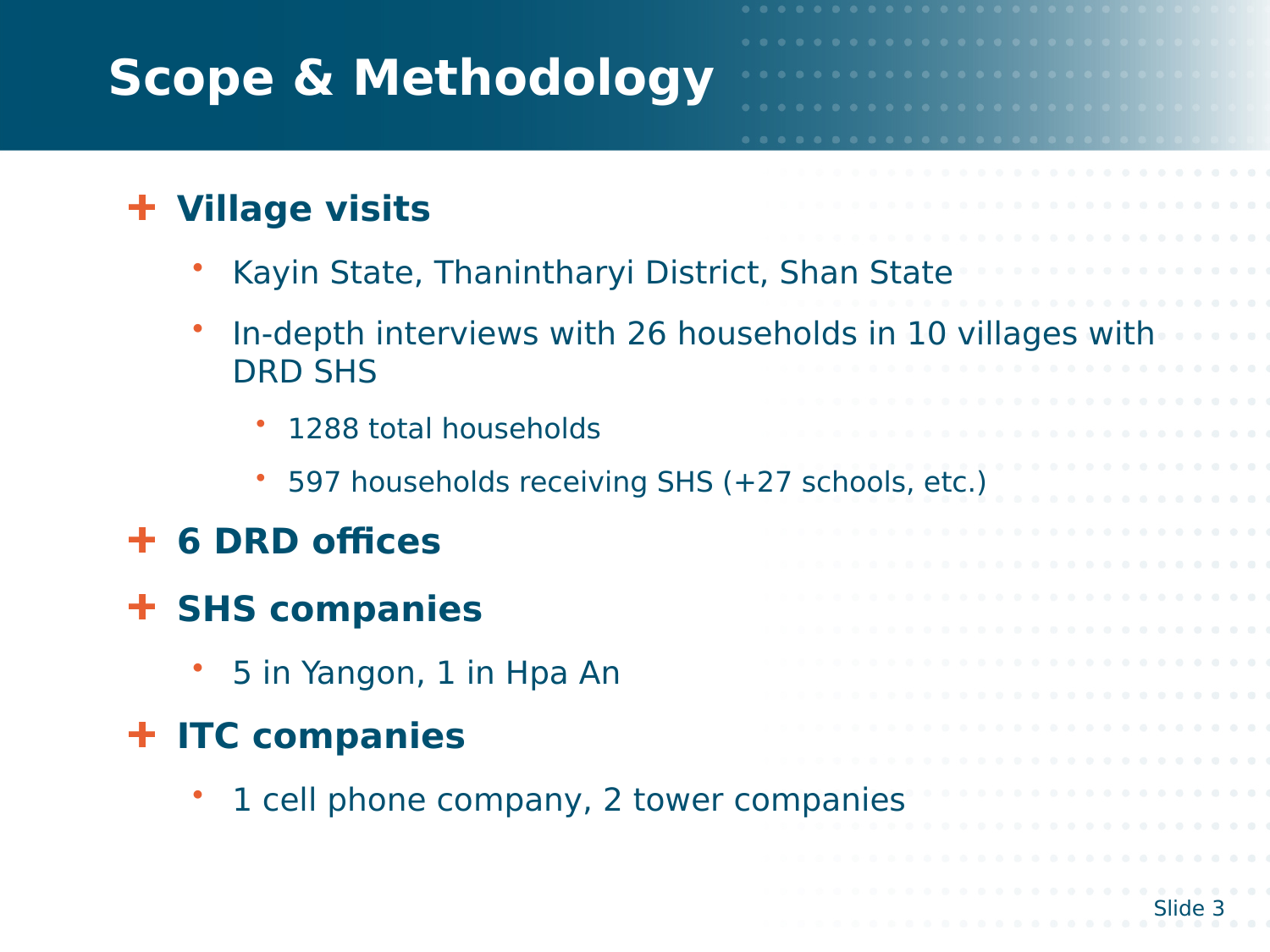

# Scope & Methodology
Village visits
Kayin State, Thanintharyi District, Shan State
In-depth interviews with 26 households in 10 villages with DRD SHS
1288 total households
597 households receiving SHS (+27 schools, etc.)
6 DRD offices
SHS companies
5 in Yangon, 1 in Hpa An
ITC companies
1 cell phone company, 2 tower companies

3